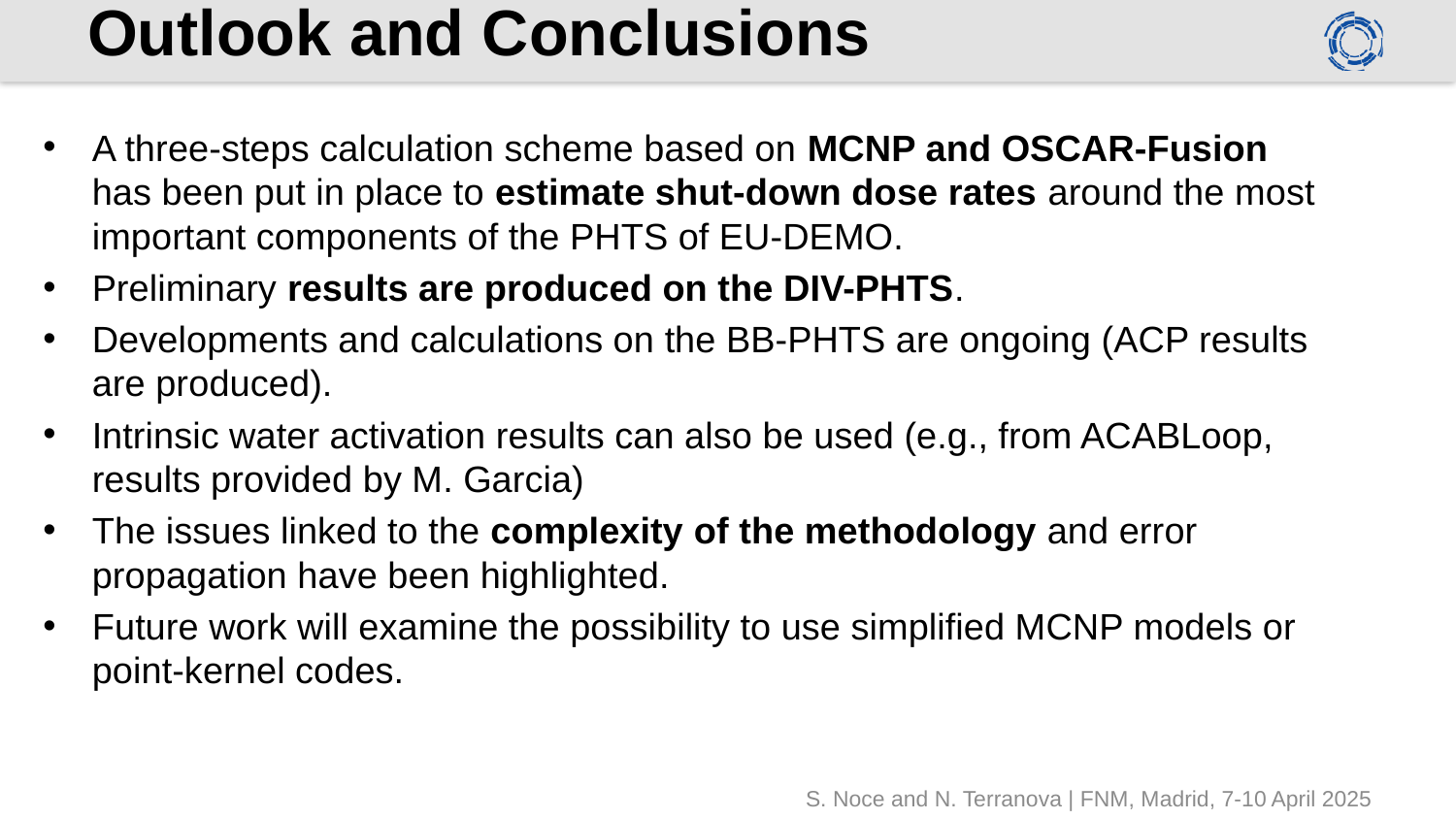

# Outlook and Conclusions
A three-steps calculation scheme based on MCNP and OSCAR-Fusion has been put in place to estimate shut-down dose rates around the most important components of the PHTS of EU-DEMO.
Preliminary results are produced on the DIV-PHTS.
Developments and calculations on the BB-PHTS are ongoing (ACP results are produced).
Intrinsic water activation results can also be used (e.g., from ACABLoop, results provided by M. Garcia)
The issues linked to the complexity of the methodology and error propagation have been highlighted.
Future work will examine the possibility to use simplified MCNP models or point-kernel codes.
S. Noce and N. Terranova | FNM, Madrid, 7-10 April 2025